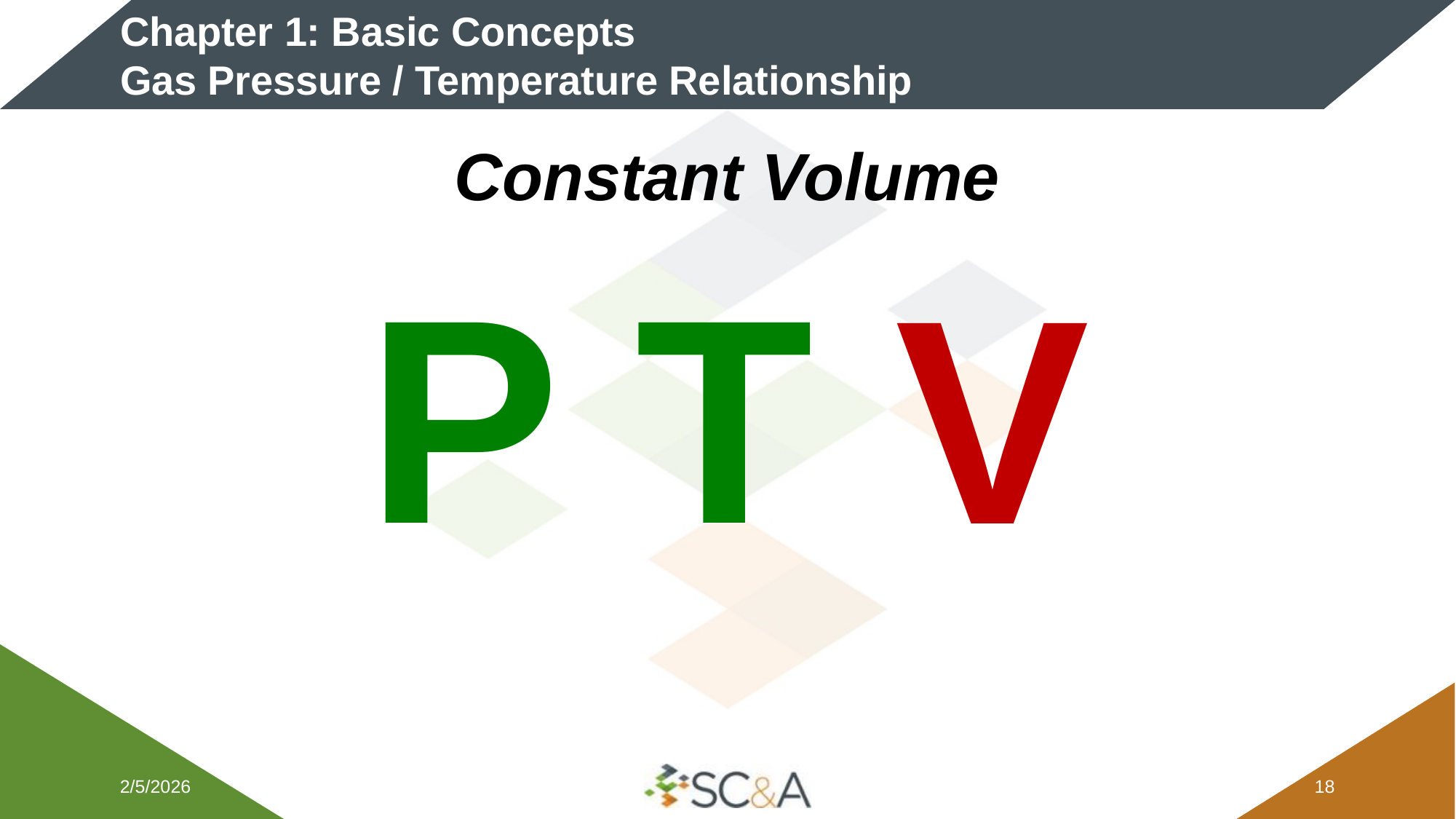

# Chapter 1: Basic Concepts Gas Pressure / Temperature Relationship
Constant Volume
P T
P T V
2/5/2026
18